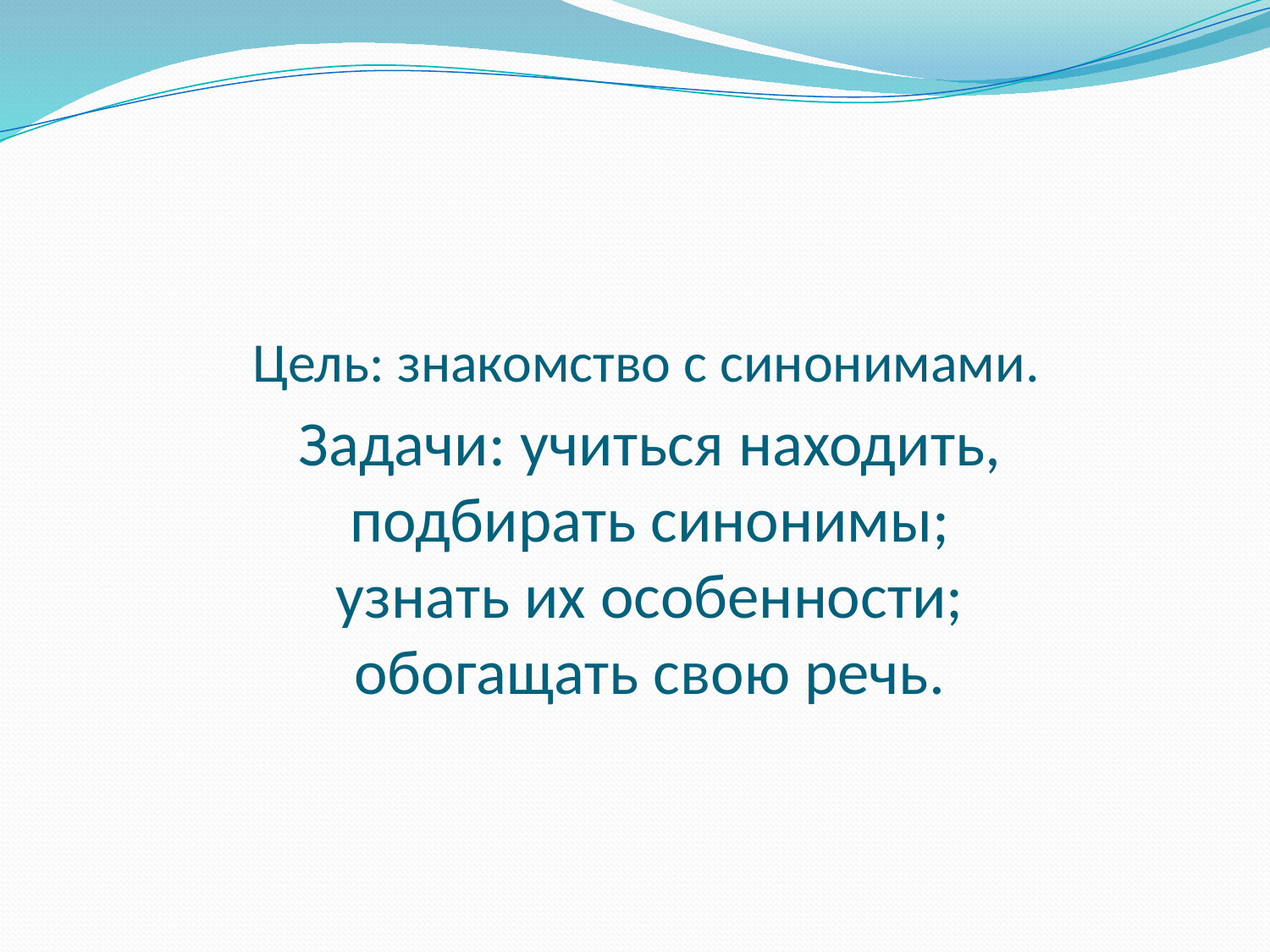

# Цель: знакомство с синонимами.
Задачи: учиться находить, подбирать синонимы;
узнать их особенности;
обогащать свою речь.